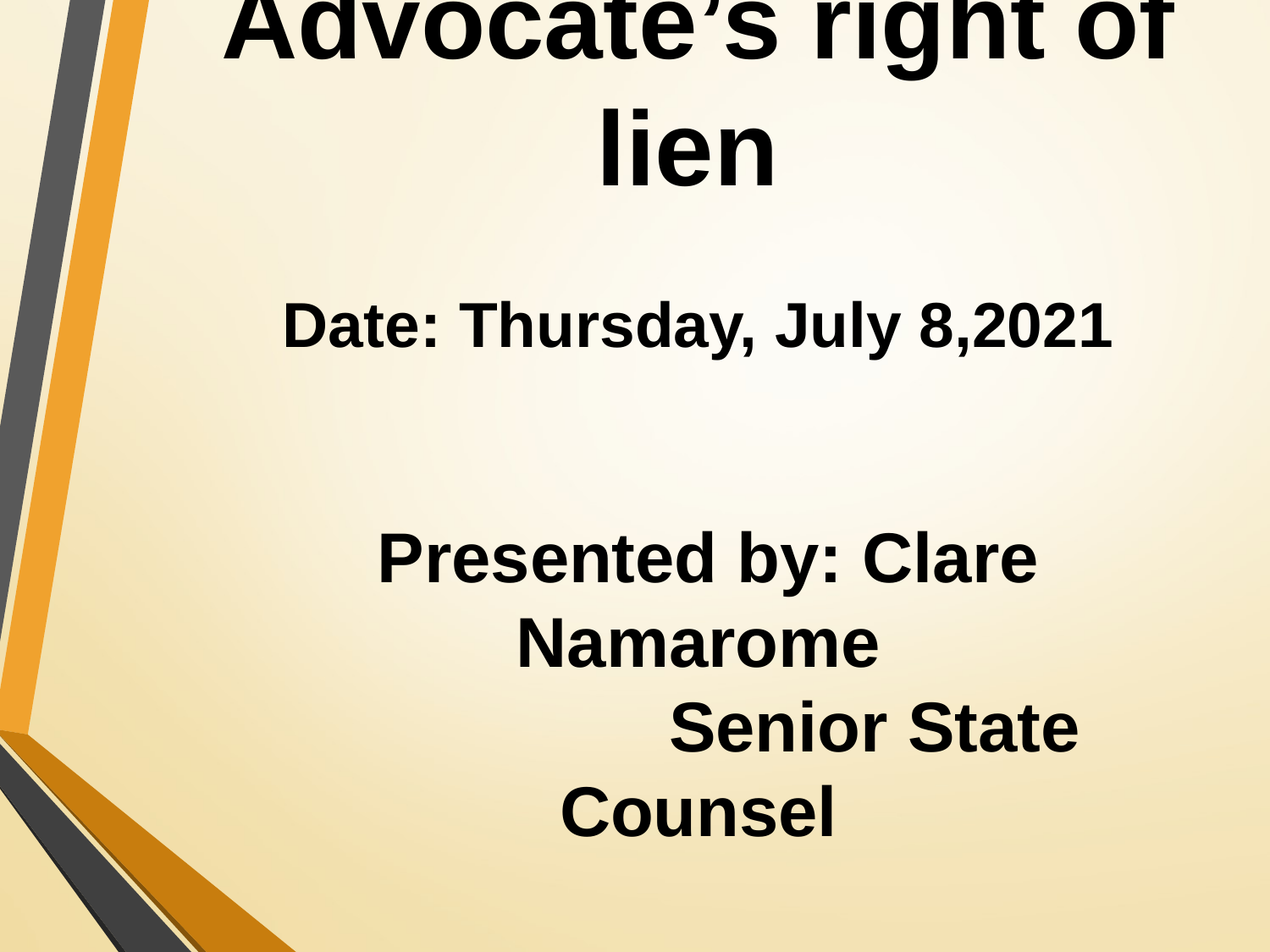

# Advocate’s right of lien Date: Thursday, July 8,2021 Presented by: Clare Namarome Senior State Counsel